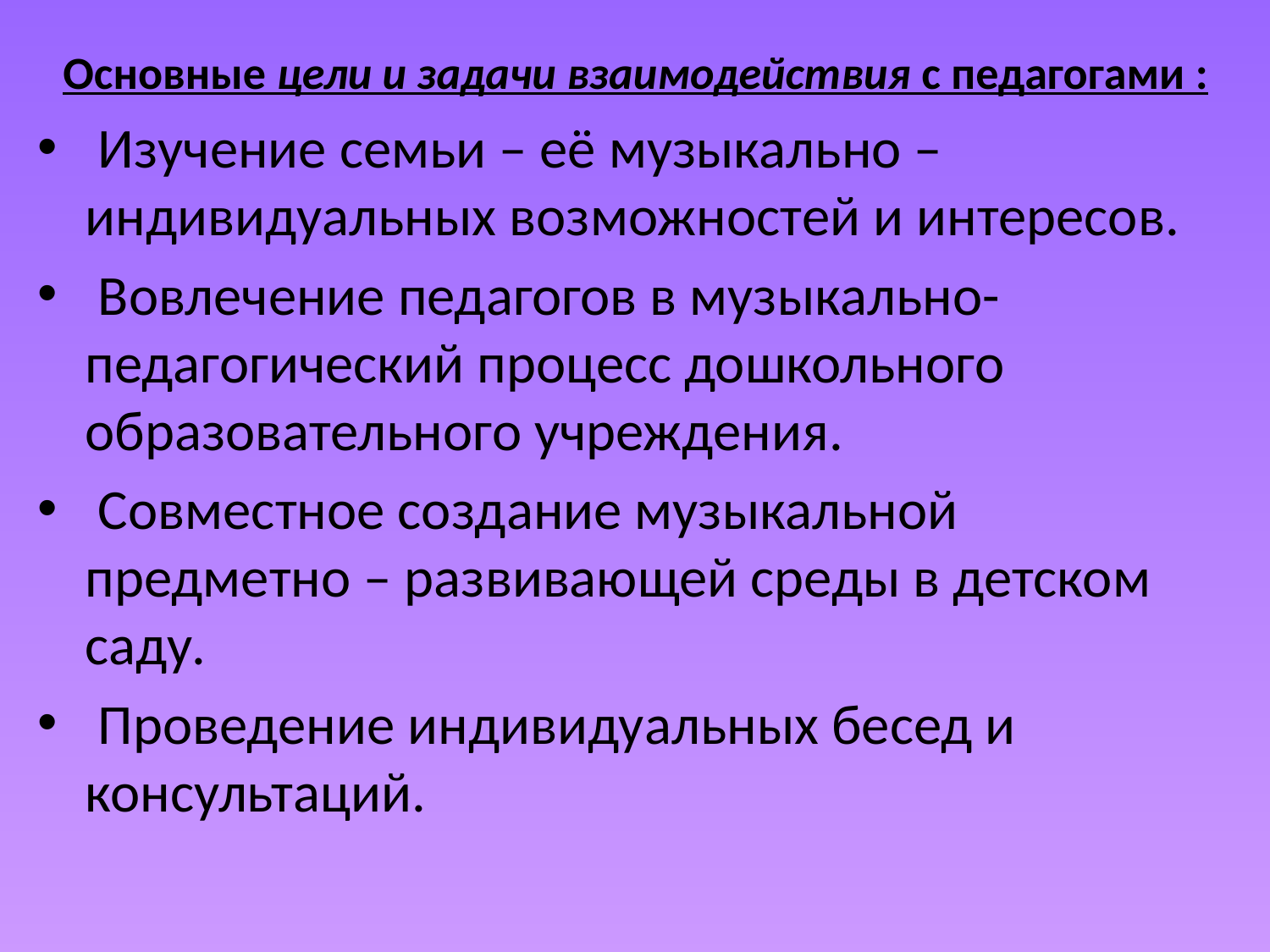

Основные цели и задачи взаимодействия с педагогами :
 Изучение семьи – её музыкально – индивидуальных возможностей и интересов.
 Вовлечение педагогов в музыкально-педагогический процесс дошкольного образовательного учреждения.
 Совместное создание музыкальной предметно – развивающей среды в детском саду.
 Проведение индивидуальных бесед и консультаций.